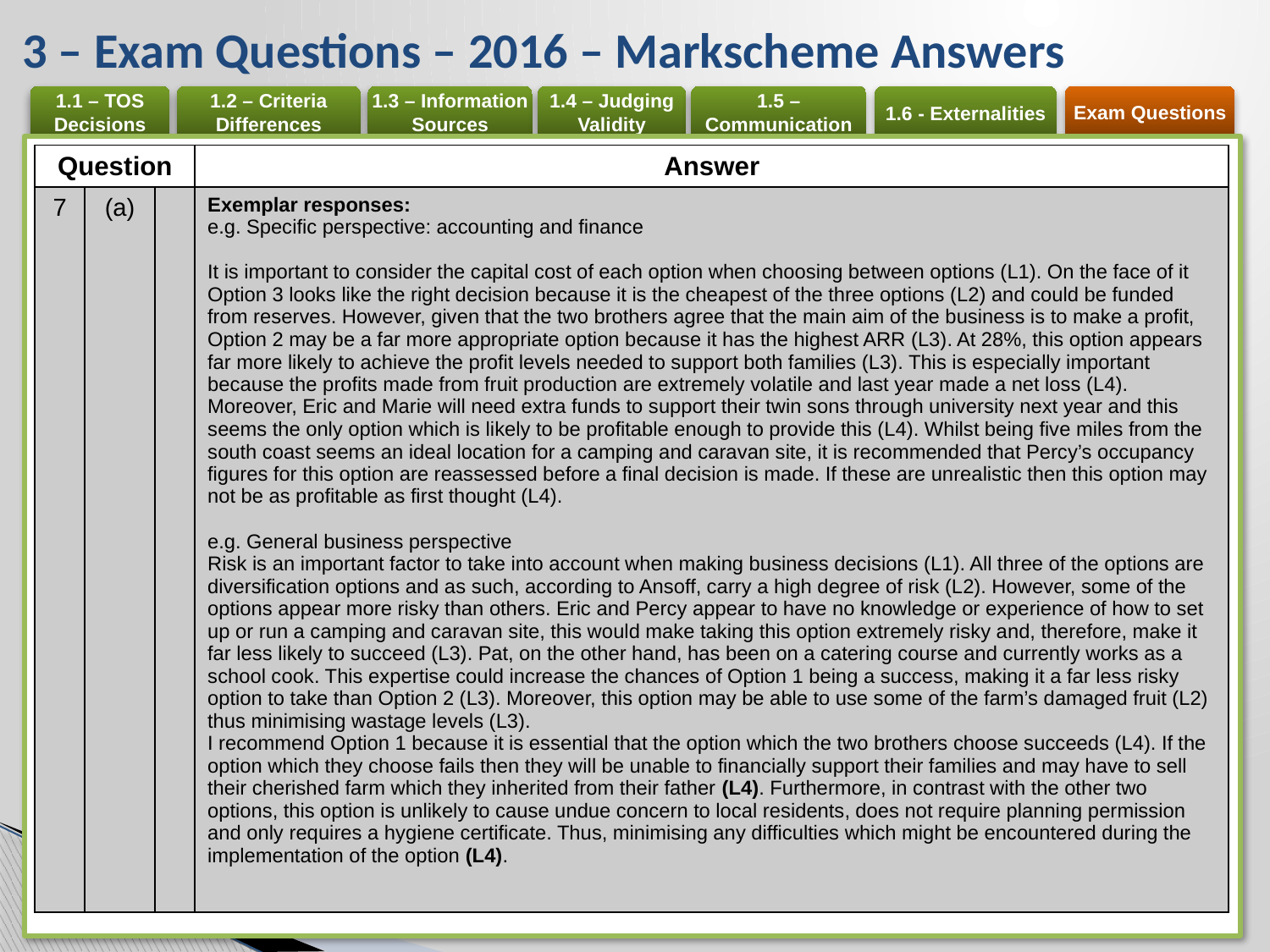

# 3 – Exam Questions – 2016 – Markscheme Answers
| Question |  |  | Answer |
| --- | --- | --- | --- |
| 7 | (a) |  | Exemplar responses: e.g. Specific perspective: accounting and finance It is important to consider the capital cost of each option when choosing between options (L1). On the face of it Option 3 looks like the right decision because it is the cheapest of the three options (L2) and could be funded from reserves. However, given that the two brothers agree that the main aim of the business is to make a profit, Option 2 may be a far more appropriate option because it has the highest ARR (L3). At 28%, this option appears far more likely to achieve the profit levels needed to support both families (L3). This is especially important because the profits made from fruit production are extremely volatile and last year made a net loss (L4). Moreover, Eric and Marie will need extra funds to support their twin sons through university next year and this seems the only option which is likely to be profitable enough to provide this (L4). Whilst being five miles from the south coast seems an ideal location for a camping and caravan site, it is recommended that Percy’s occupancy figures for this option are reassessed before a final decision is made. If these are unrealistic then this option may not be as profitable as first thought (L4). e.g. General business perspective Risk is an important factor to take into account when making business decisions (L1). All three of the options are diversification options and as such, according to Ansoff, carry a high degree of risk (L2). However, some of the options appear more risky than others. Eric and Percy appear to have no knowledge or experience of how to set up or run a camping and caravan site, this would make taking this option extremely risky and, therefore, make it far less likely to succeed (L3). Pat, on the other hand, has been on a catering course and currently works as a school cook. This expertise could increase the chances of Option 1 being a success, making it a far less risky option to take than Option 2 (L3). Moreover, this option may be able to use some of the farm’s damaged fruit (L2) thus minimising wastage levels (L3). I recommend Option 1 because it is essential that the option which the two brothers choose succeeds (L4). If the option which they choose fails then they will be unable to financially support their families and may have to sell their cherished farm which they inherited from their father (L4). Furthermore, in contrast with the other two options, this option is unlikely to cause undue concern to local residents, does not require planning permission and only requires a hygiene certificate. Thus, minimising any difficulties which might be encountered during the implementation of the option (L4). |